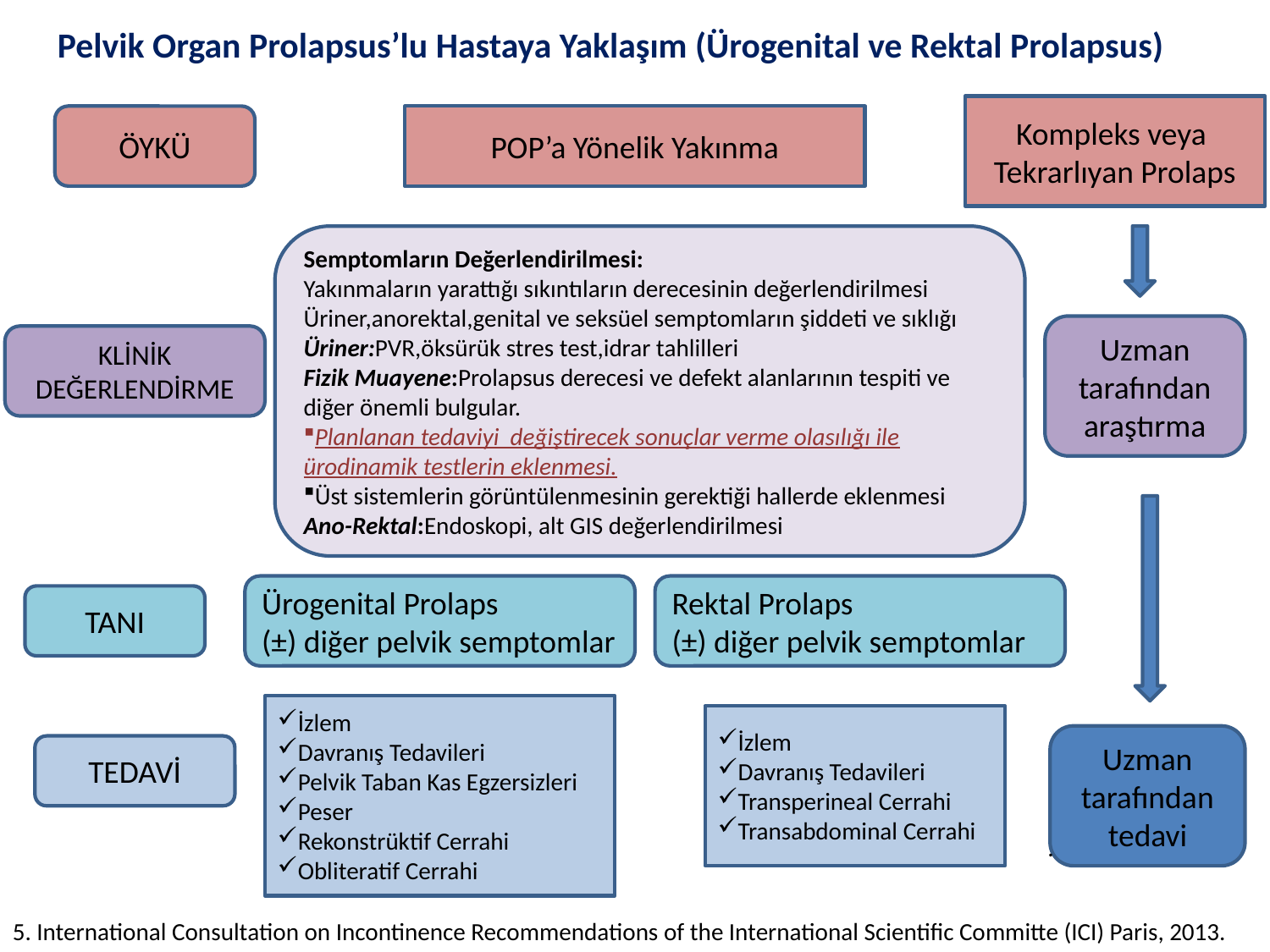

Pelvik Organ Prolapsus’lu Hastaya Yaklaşım (Ürogenital ve Rektal Prolapsus)
Kompleks veya
Tekrarlıyan Prolaps
ÖYKÜ
POP’a Yönelik Yakınma
Semptomların Değerlendirilmesi:
Yakınmaların yarattığı sıkıntıların derecesinin değerlendirilmesi
Üriner,anorektal,genital ve seksüel semptomların şiddeti ve sıklığı
Üriner:PVR,öksürük stres test,idrar tahlilleri
Fizik Muayene:Prolapsus derecesi ve defekt alanlarının tespiti ve diğer önemli bulgular.
Planlanan tedaviyi  değiştirecek sonuçlar verme olasılığı ile ürodinamik testlerin eklenmesi.
Üst sistemlerin görüntülenmesinin gerektiği hallerde eklenmesi
Ano-Rektal:Endoskopi, alt GIS değerlendirilmesi

Uzman tarafından araştırma
KLİNİK
DEĞERLENDİRME

Ürogenital Prolaps
(±) diğer pelvik semptomlar
Rektal Prolaps
(±) diğer pelvik semptomlar
TANI

İzlem
Davranış Tedavileri
Pelvik Taban Kas Egzersizleri
Peser
Rekonstrüktif Cerrahi
Obliteratif Cerrahi

İzlem
Davranış Tedavileri
Transperineal Cerrahi
Transabdominal Cerrahi

Uzman tarafından tedavi
TEDAVİ
.
5. International Consultation on Incontinence Recommendations of the International Scientific Committe (ICI) Paris, 2013.